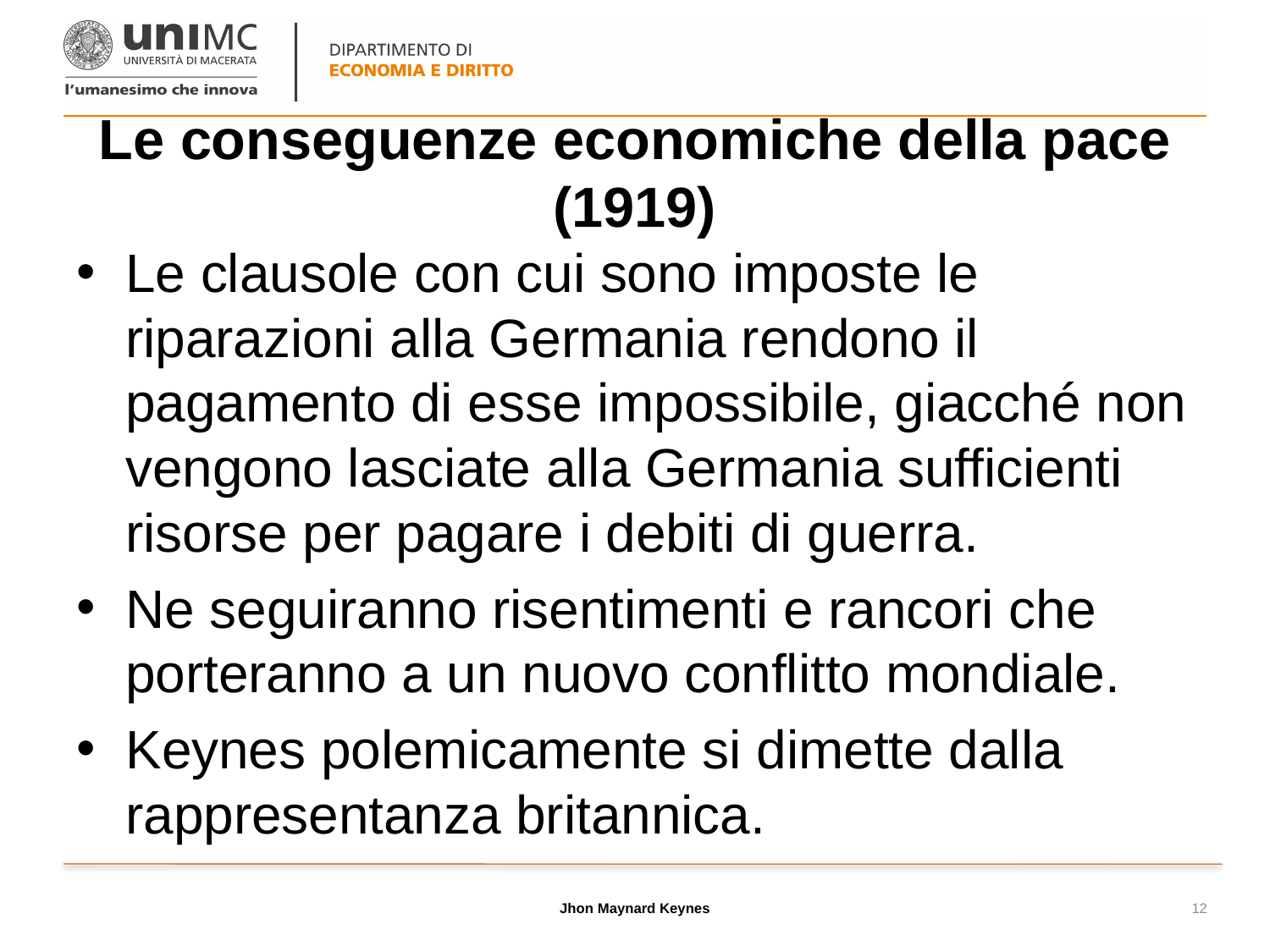

# Le conseguenze economiche della pace (1919)
Le clausole con cui sono imposte le riparazioni alla Germania rendono il pagamento di esse impossibile, giacché non vengono lasciate alla Germania sufficienti risorse per pagare i debiti di guerra.
Ne seguiranno risentimenti e rancori che porteranno a un nuovo conflitto mondiale.
Keynes polemicamente si dimette dalla rappresentanza britannica.

Jhon Maynard Keynes
12